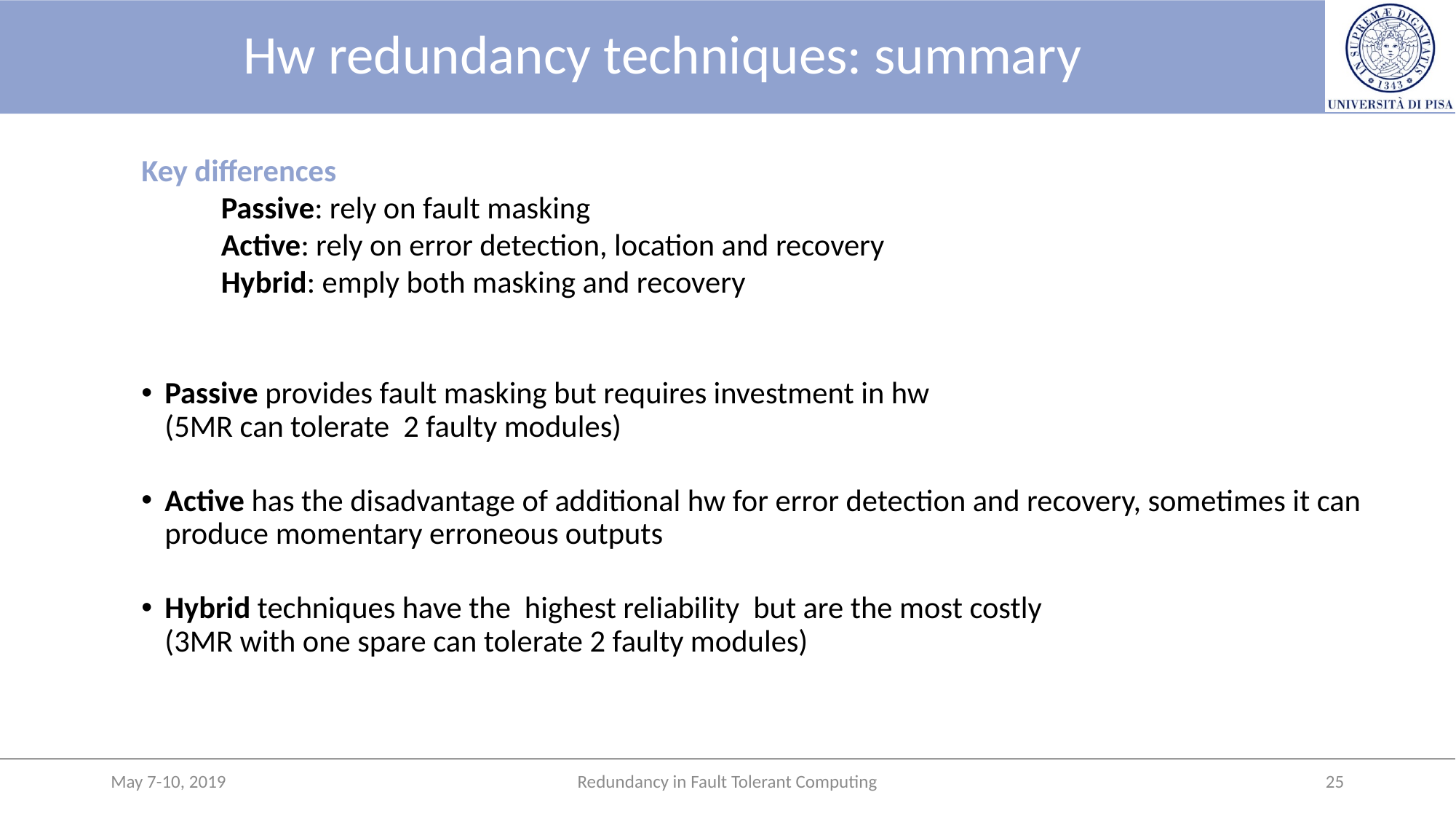

# Hw redundancy techniques: summary
Key differences
	Passive: rely on fault masking
	Active: rely on error detection, location and recovery
	Hybrid: emply both masking and recovery

Passive provides fault masking but requires investment in hw
(5MR can tolerate  2 faulty modules)

Active has the disadvantage of additional hw for error detection and recovery, sometimes it can produce momentary erroneous outputs

Hybrid techniques have the  highest reliability  but are the most costly
(3MR with one spare can tolerate 2 faulty modules)

May 7-10, 2019
Redundancy in Fault Tolerant Computing
25